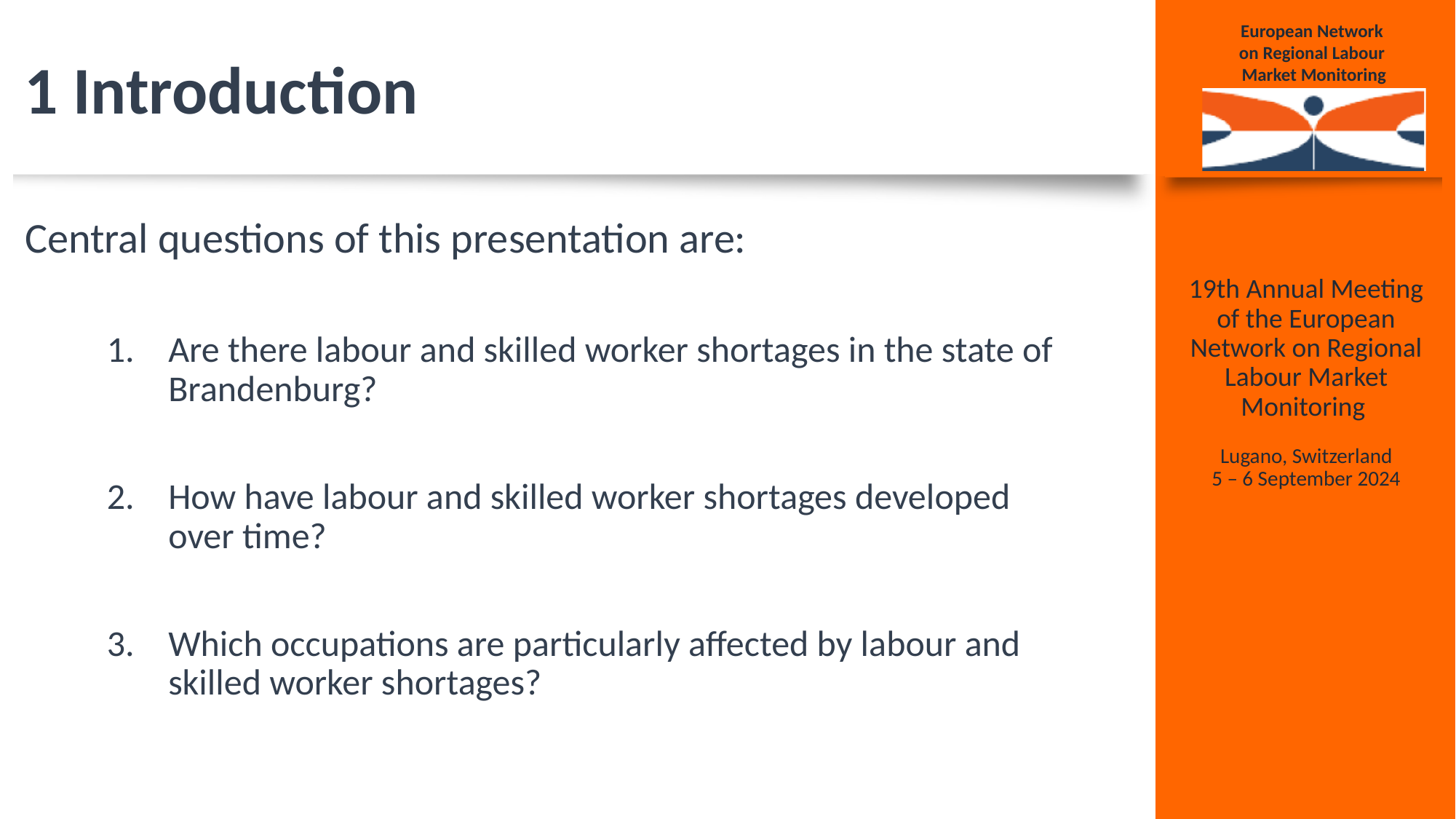

# 1 Introduction
Central questions of this presentation are:

Are there labour and skilled worker shortages in the state of Brandenburg?

How have labour and skilled worker shortages developed over time?

Which occupations are particularly affected by labour and skilled worker shortages?